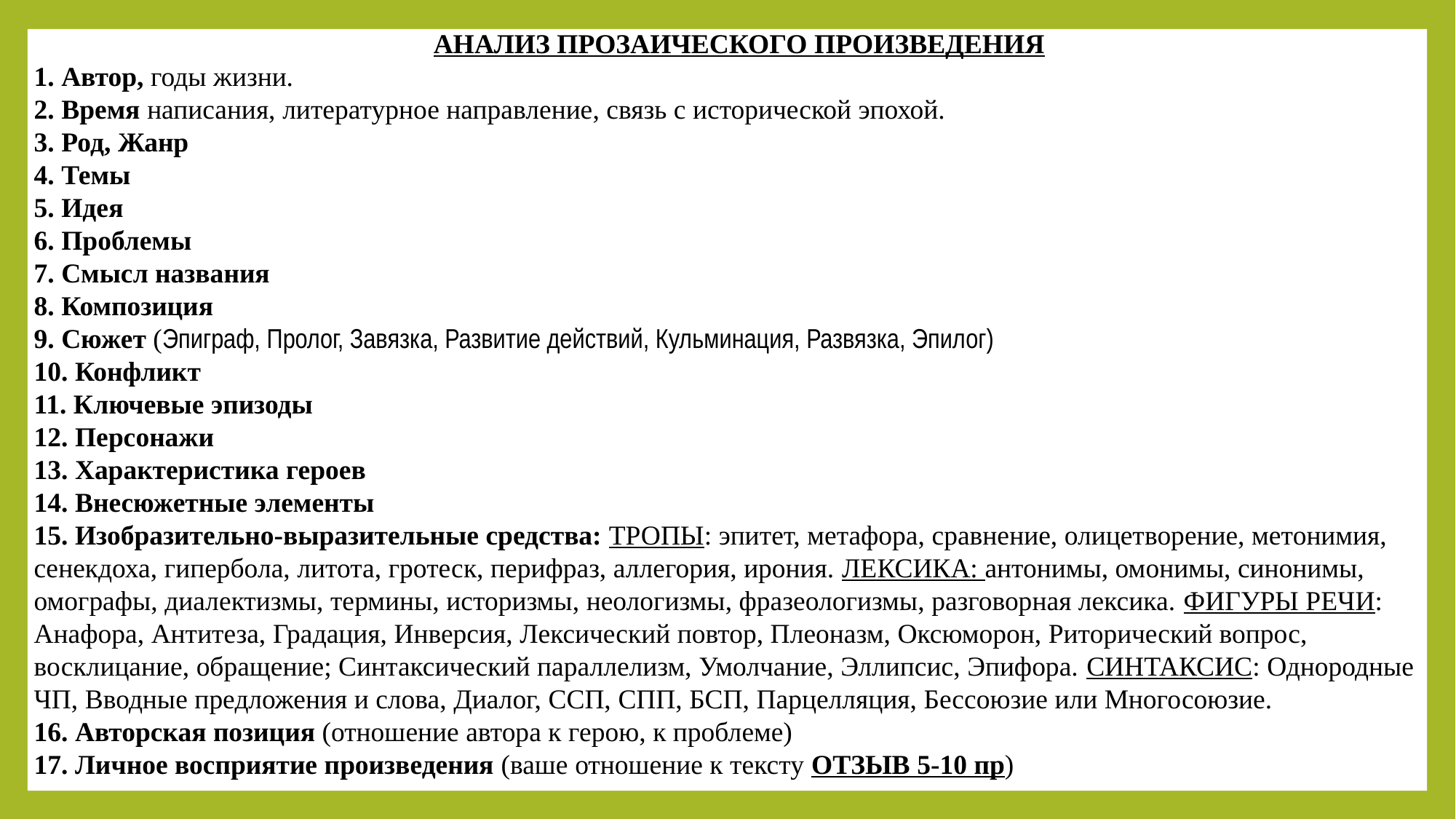

АНАЛИЗ ПРОЗАИЧЕСКОГО ПРОИЗВЕДЕНИЯ
1. Автор, годы жизни.
2. Время написания, литературное направление, связь с исторической эпохой.
3. Род, Жанр
4. Темы
5. Идея
6. Проблемы
7. Смысл названия
8. Композиция
9. Сюжет (Эпиграф, Пролог, Завязка, Развитие действий, Кульминация, Развязка, Эпилог)
10. Конфликт
11. Ключевые эпизоды
12. Персонажи
13. Характеристика героев
14. Внесюжетные элементы
15. Изобразительно-выразительные средства: ТРОПЫ: эпитет, метафора, сравнение, олицетворение, метонимия, сенекдоха, гипербола, литота, гротеск, перифраз, аллегория, ирония. ЛЕКСИКА: антонимы, омонимы, синонимы, омографы, диалектизмы, термины, историзмы, неологизмы, фразеологизмы, разговорная лексика. ФИГУРЫ РЕЧИ: Анафора, Антитеза, Градация, Инверсия, Лексический повтор, Плеоназм, Оксюморон, Риторический вопрос, восклицание, обращение; Синтаксический параллелизм, Умолчание, Эллипсис, Эпифора. СИНТАКСИС: Однородные ЧП, Вводные предложения и слова, Диалог, ССП, СПП, БСП, Парцелляция, Бессоюзие или Многосоюзие.
16. Авторская позиция (отношение автора к герою, к проблеме)
17. Личное восприятие произведения (ваше отношение к тексту ОТЗЫВ 5-10 пр)